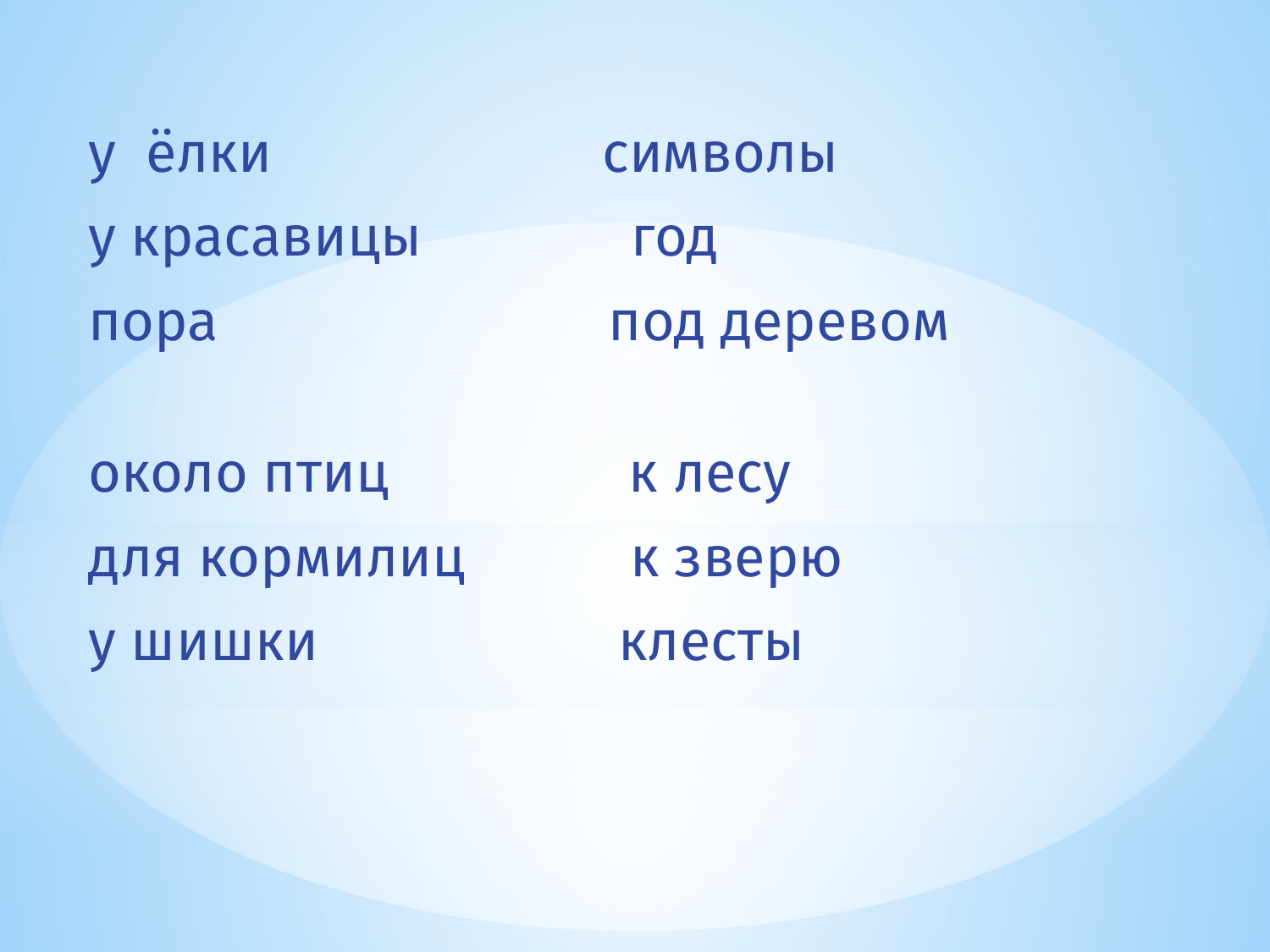

у  ёлки                      символы
у красавицы              год
пора                          под деревом
около птиц                к лесу
для кормилиц           к зверю
у шишки                    клесты

#